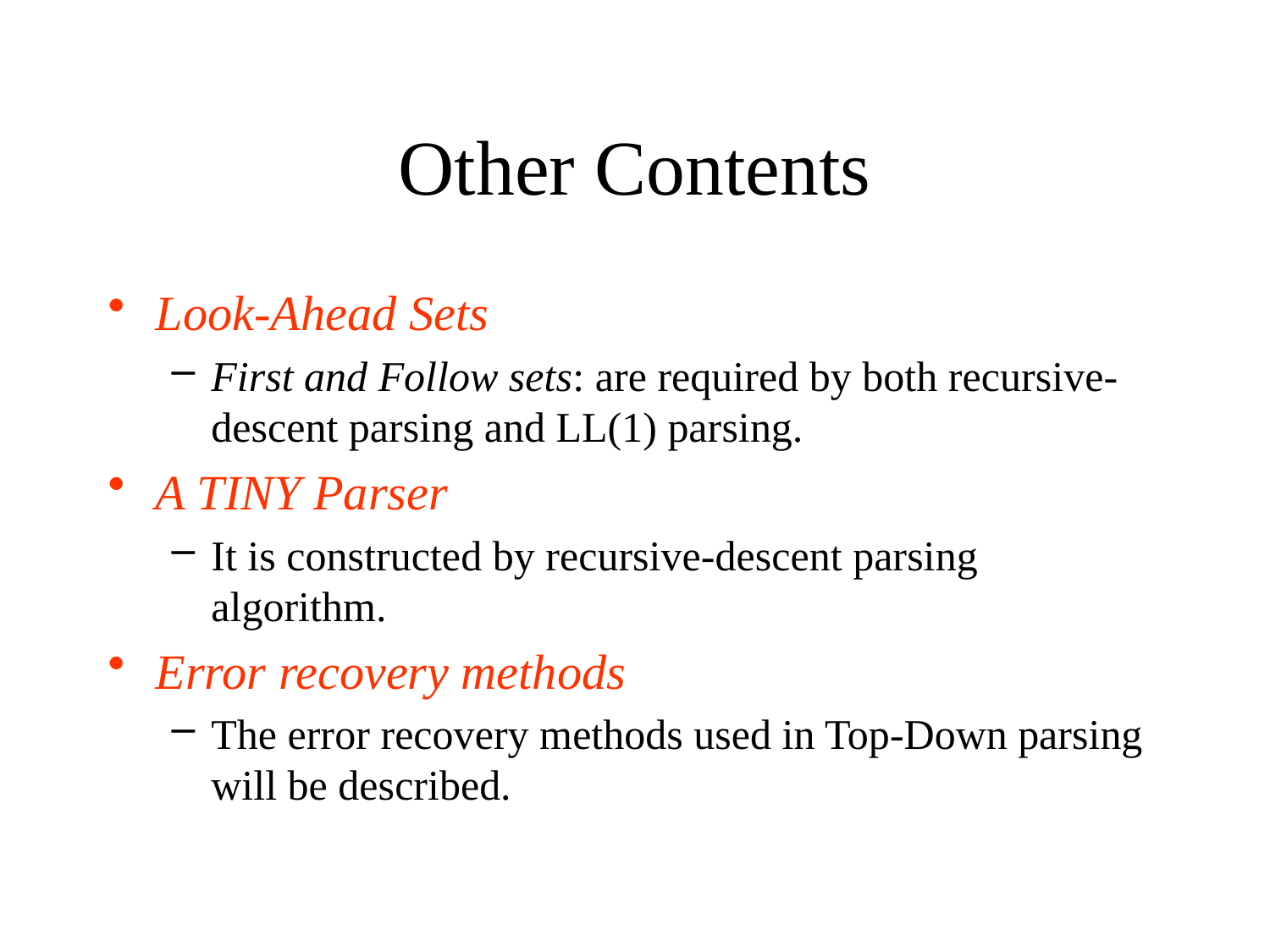

# Other Contents
Look-Ahead Sets
First and Follow sets: are required by both recursive-descent parsing and LL(1) parsing.
A TINY Parser
It is constructed by recursive-descent parsing algorithm.
Error recovery methods
The error recovery methods used in Top-Down parsing will be described.